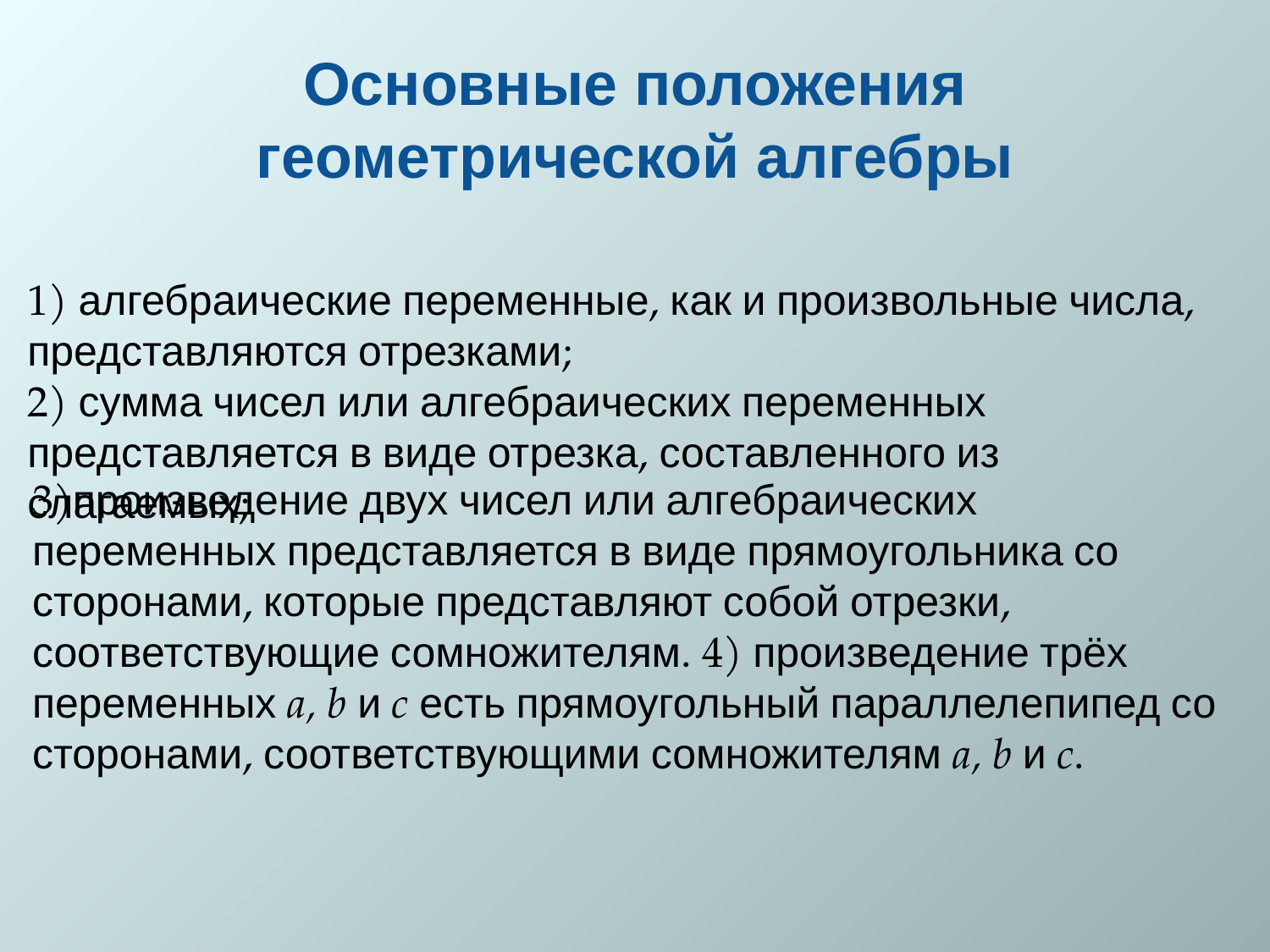

# Основные положения геометрической алгебры
1) алгебраические переменные, как и произвольные числа, представляются отрезками;
2) сумма чисел или алгебраических переменных представляется в виде отрезка, составленного из слагаемых;
3)произведение двух чисел или алгебраических переменных представляется в виде прямоугольника со сторонами, которые представляют собой отрезки, соответствующие сомножителям. 4) произведение трёх переменных a, b и c есть прямоугольный параллелепипед со сторонами, соответствующими сомножителям a, b и c.